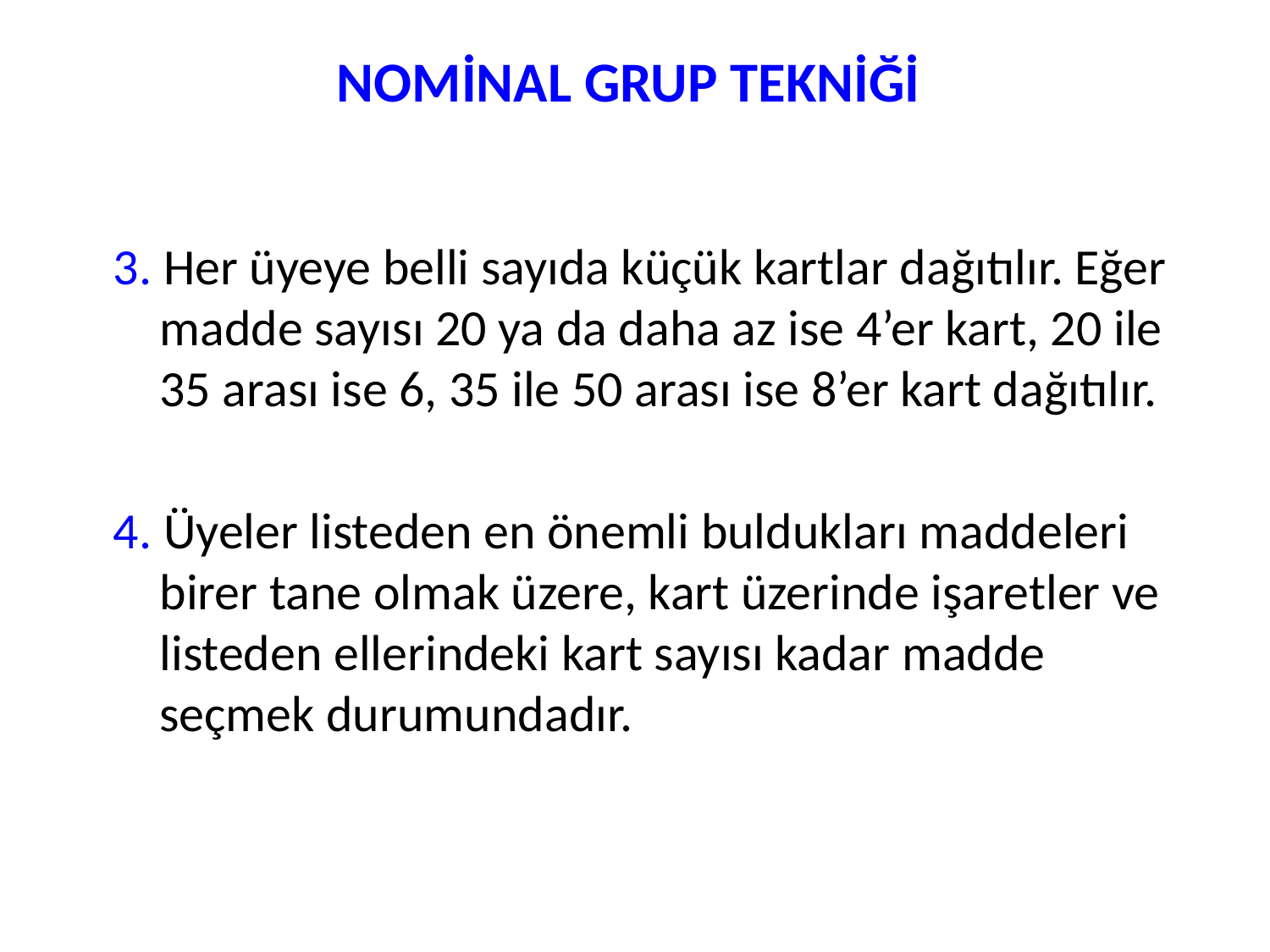

# NOMİNAL GRUP TEKNİĞİ
3. Her üyeye belli sayıda küçük kartlar dağıtılır. Eğer madde sayısı 20 ya da daha az ise 4’er kart, 20 ile 35 arası ise 6, 35 ile 50 arası ise 8’er kart dağıtılır.

4. Üyeler listeden en önemli buldukları maddeleri birer tane olmak üzere, kart üzerinde işaretler ve listeden ellerindeki kart sayısı kadar madde seçmek durumundadır.